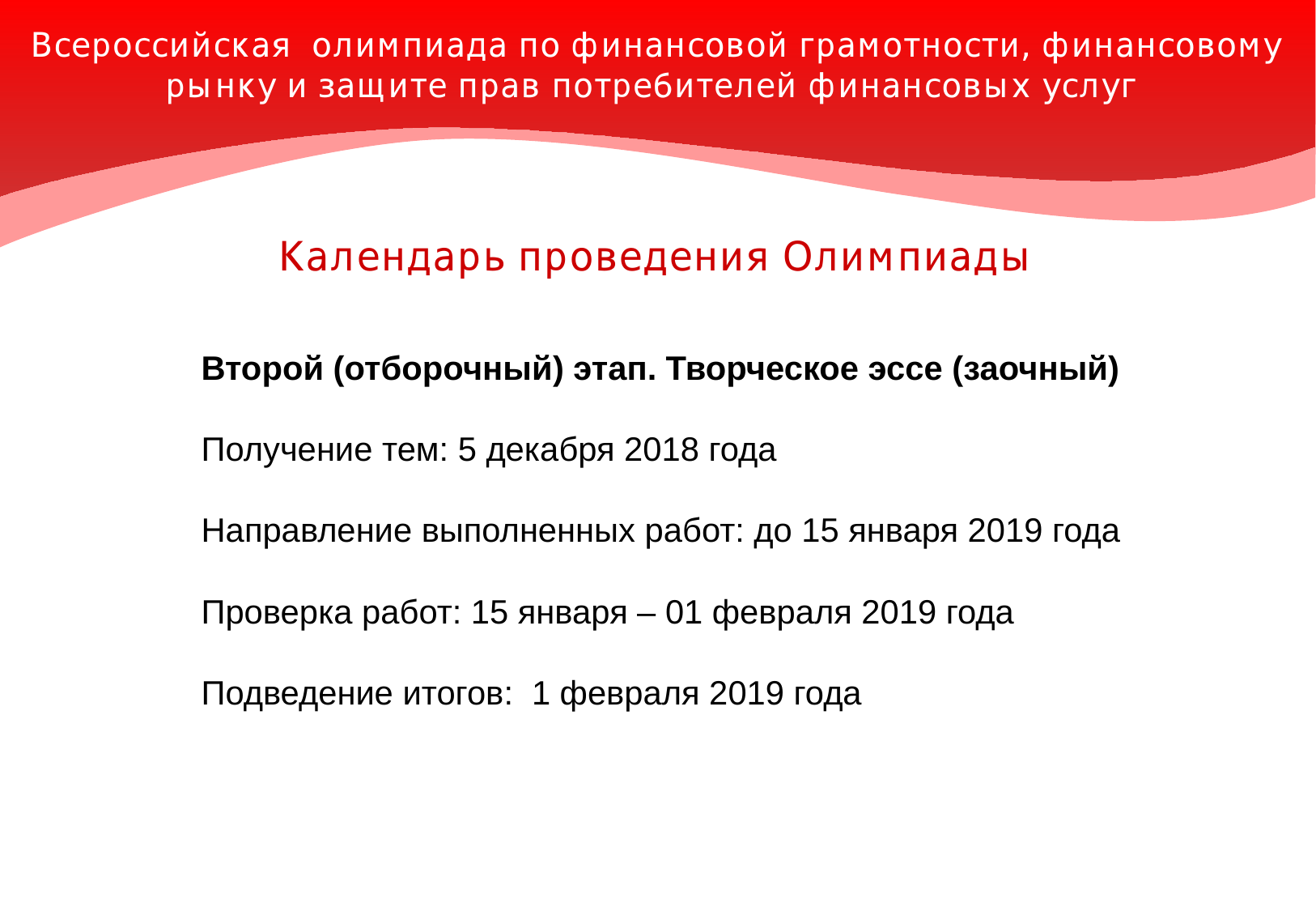

Всероссийская  олимпиада по финансовой грамотности, финансовому рынку и защите прав потребителей финансовых услуг
Календарь проведения Олимпиады

Второй (отборочный) этап. Творческое эссе (заочный)

Получение тем: 5 декабря 2018 года

Направление выполненных работ: до 15 января 2019 года

Проверка работ: 15 января – 01 февраля 2019 года

Подведение итогов:  1 февраля 2019 года